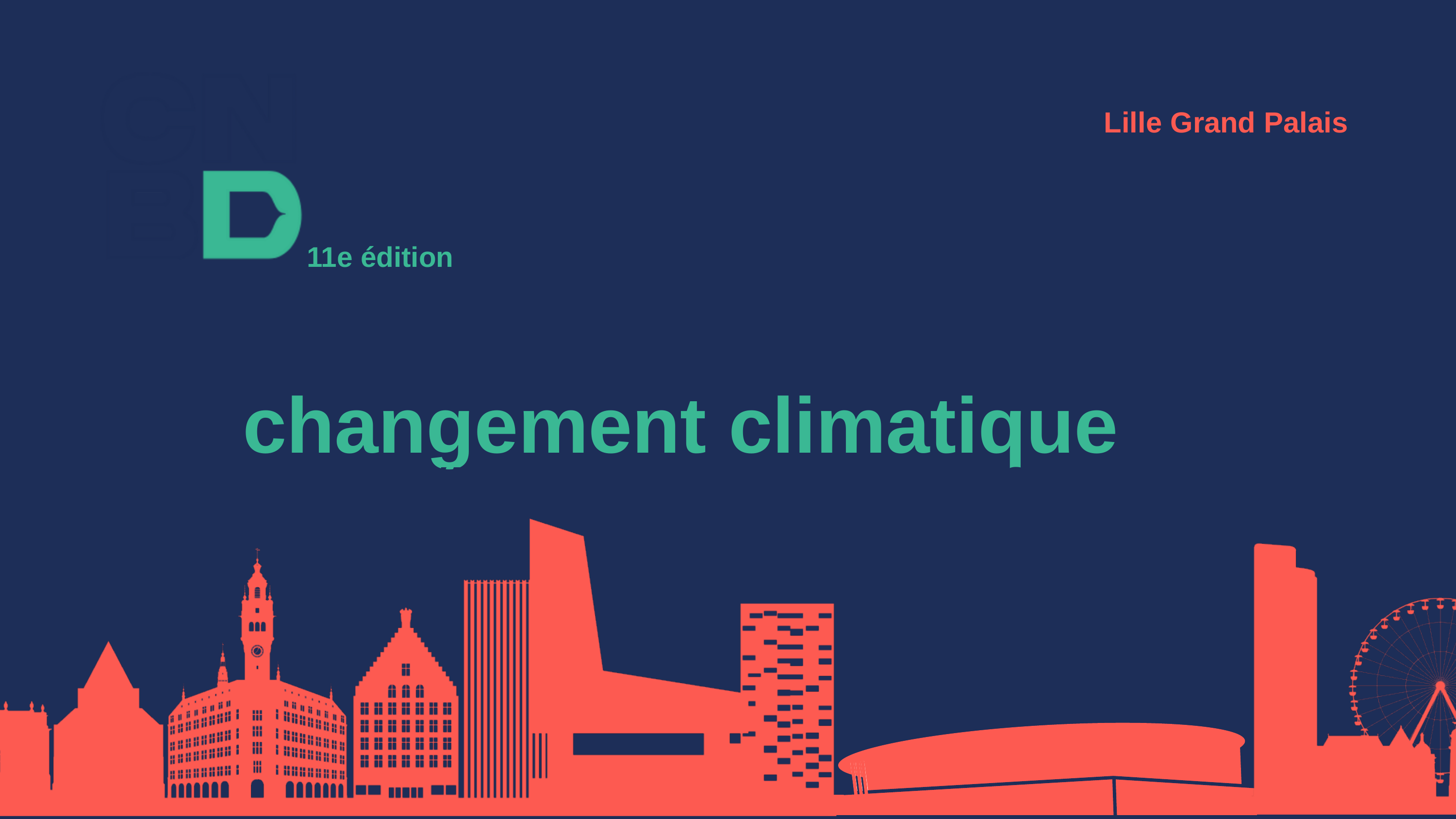

Congrès
National
Bâtiment
Durable
11e édition
4-5 sept. 2025
Lille Grand Palais
REPENSER LES PRATIQUES FACE au
changement climatique
POUR DES RÉNOVATIONS ET DES CONSTRUCTIONS DURABLES